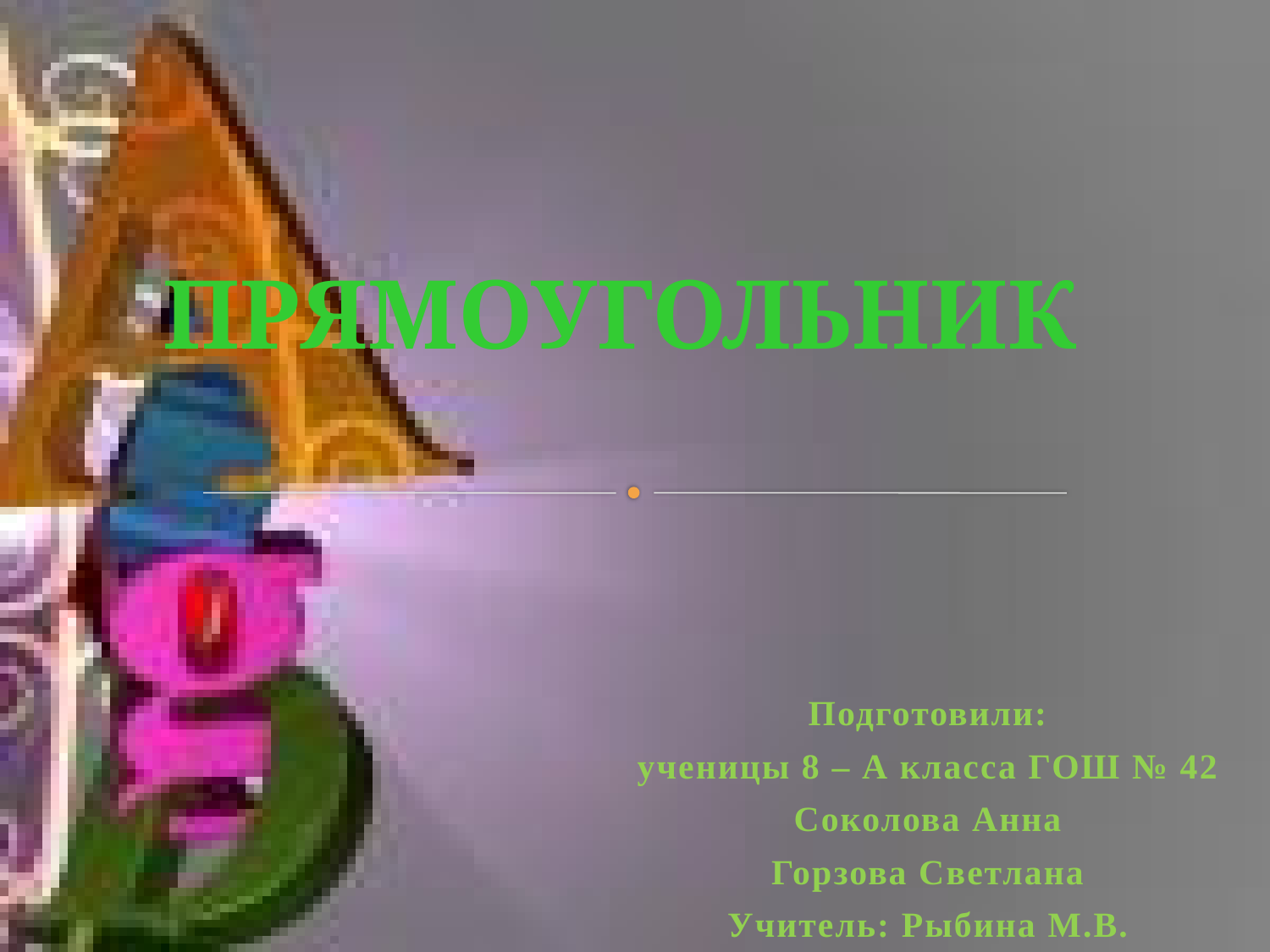

#
ПРЯМОУГОЛЬНИК
Подготовили:
ученицы 8 – А класса ГОШ № 42
Соколова Анна
Горзова Светлана
Учитель: Рыбина М.В.